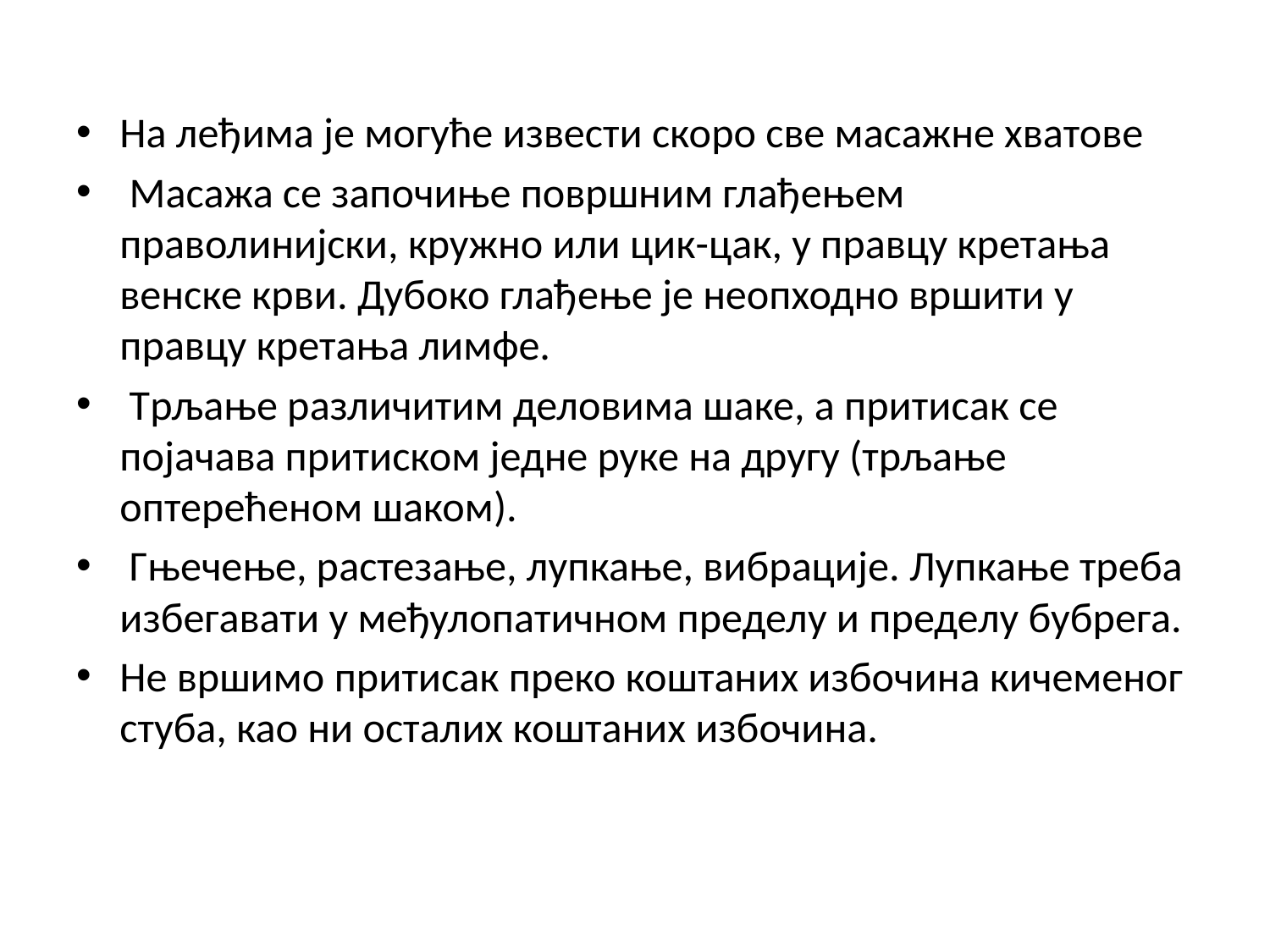

#
На леђима је могуће извести скоро све масажне хватове
 Масажа се започиње површним глађењем праволинијски, кружно или цик-цак, у правцу кретања венске крви. Дубоко глађење је неопходно вршити у правцу кретања лимфе.
 Трљање различитим деловима шаке, а притисак се појачава притиском једне руке на другу (трљање оптерећеном шаком).
 Гњечење, растезање, лупкање, вибрације. Лупкање треба избегавати у међулопатичном пределу и пределу бубрега.
Не вршимо притисак преко коштаних избочина кичеменог стуба, као ни осталих коштаних избочина.